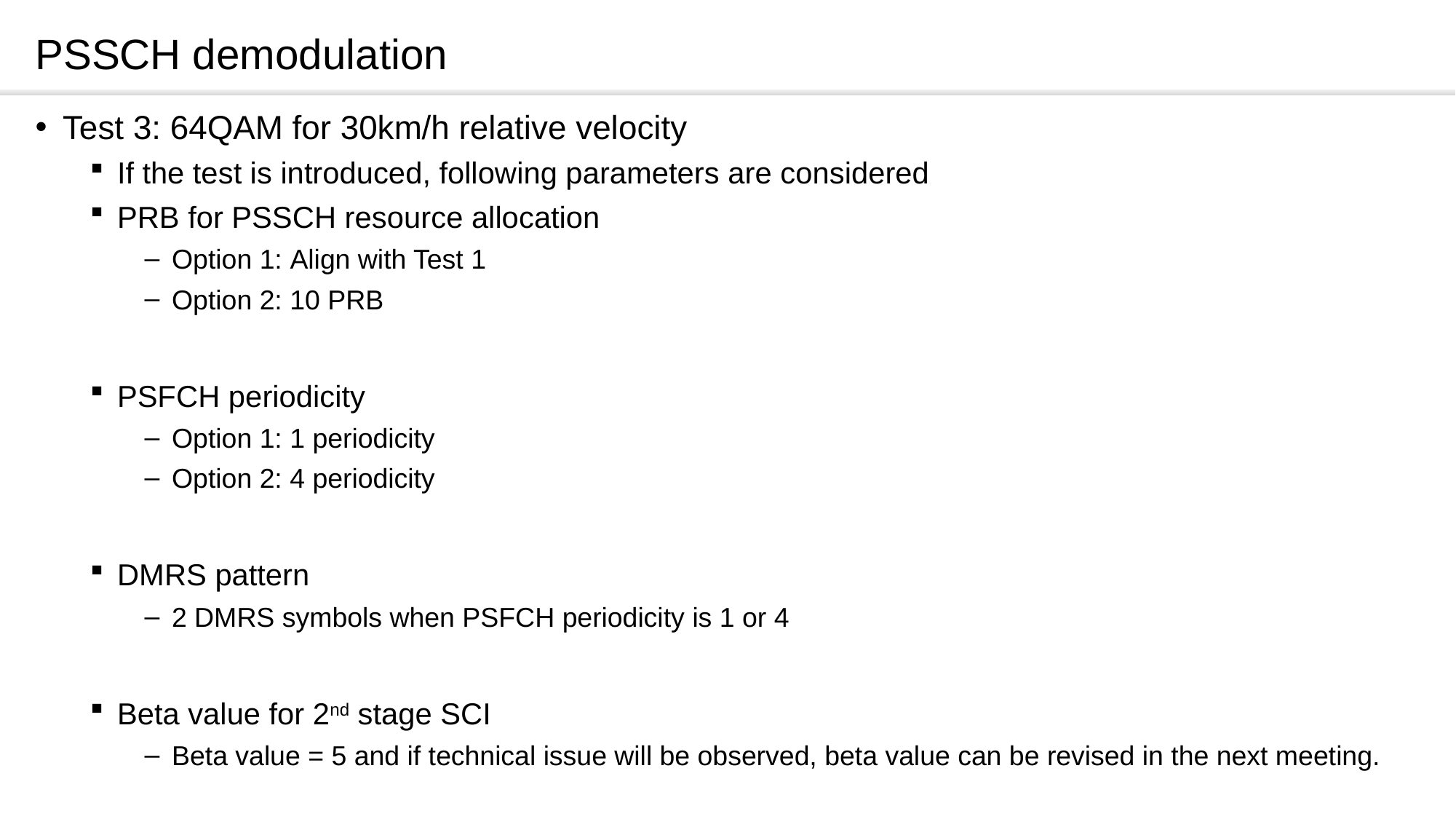

# PSSCH demodulation
Test 3: 64QAM for 30km/h relative velocity
If the test is introduced, following parameters are considered
PRB for PSSCH resource allocation
Option 1: Align with Test 1
Option 2: 10 PRB

PSFCH periodicity
Option 1: 1 periodicity
Option 2: 4 periodicity

DMRS pattern
2 DMRS symbols when PSFCH periodicity is 1 or 4

Beta value for 2nd stage SCI
Beta value = 5 and if technical issue will be observed, beta value can be revised in the next meeting.